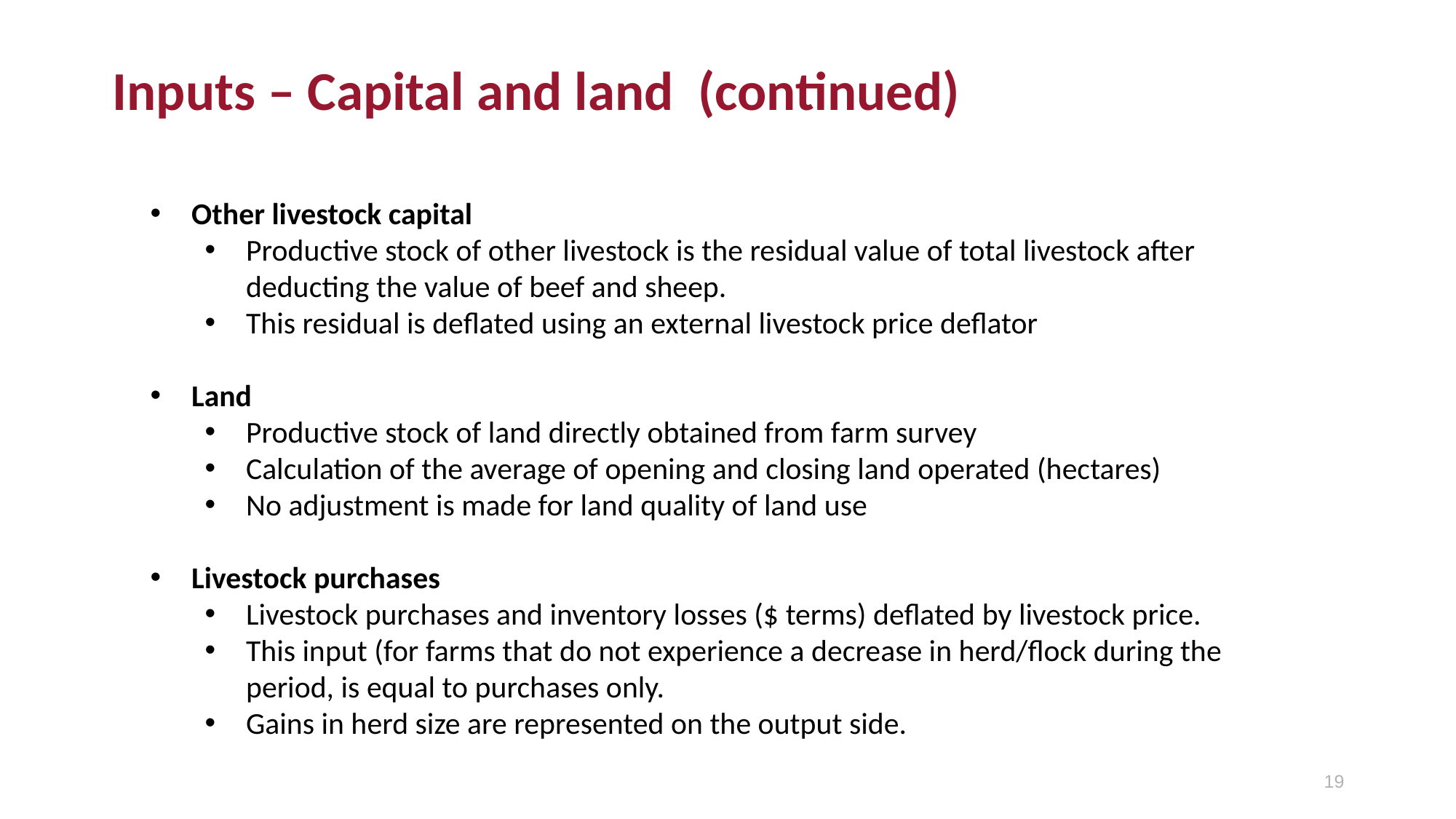

Inputs – Capital and land  (continued)

Other livestock capital
Productive stock of other livestock is the residual value of total livestock after deducting the value of beef and sheep.
This residual is deflated using an external livestock price deflator

Land
Productive stock of land directly obtained from farm survey
Calculation of the average of opening and closing land operated (hectares)
No adjustment is made for land quality of land use

Livestock purchases
Livestock purchases and inventory losses ($ terms) deflated by livestock price.
This input (for farms that do not experience a decrease in herd/flock during the period, is equal to purchases only.
Gains in herd size are represented on the output side.

19